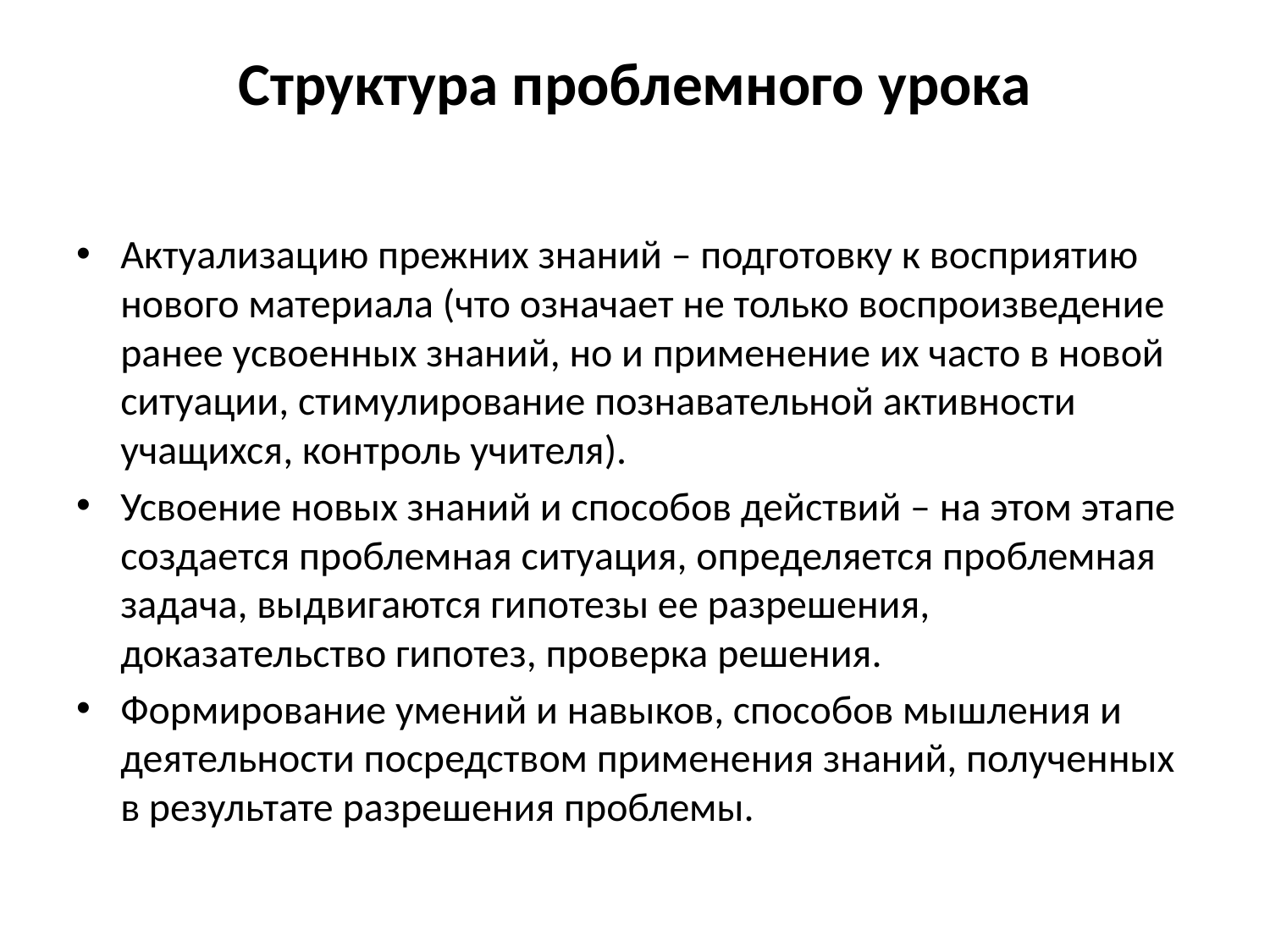

# Структура проблемного урока
Актуализацию прежних знаний – подготовку к восприятию нового материала (что означает не только воспроизведение ранее усвоенных знаний, но и применение их часто в новой ситуации, стимулирование познавательной активности учащихся, контроль учителя).
Усвоение новых знаний и способов действий – на этом этапе создается проблемная ситуация, определяется проблемная задача, выдвигаются гипотезы ее разрешения, доказательство гипотез, проверка решения.
Формирование умений и навыков, способов мышления и деятельности посредством применения знаний, полученных в результате разрешения проблемы.